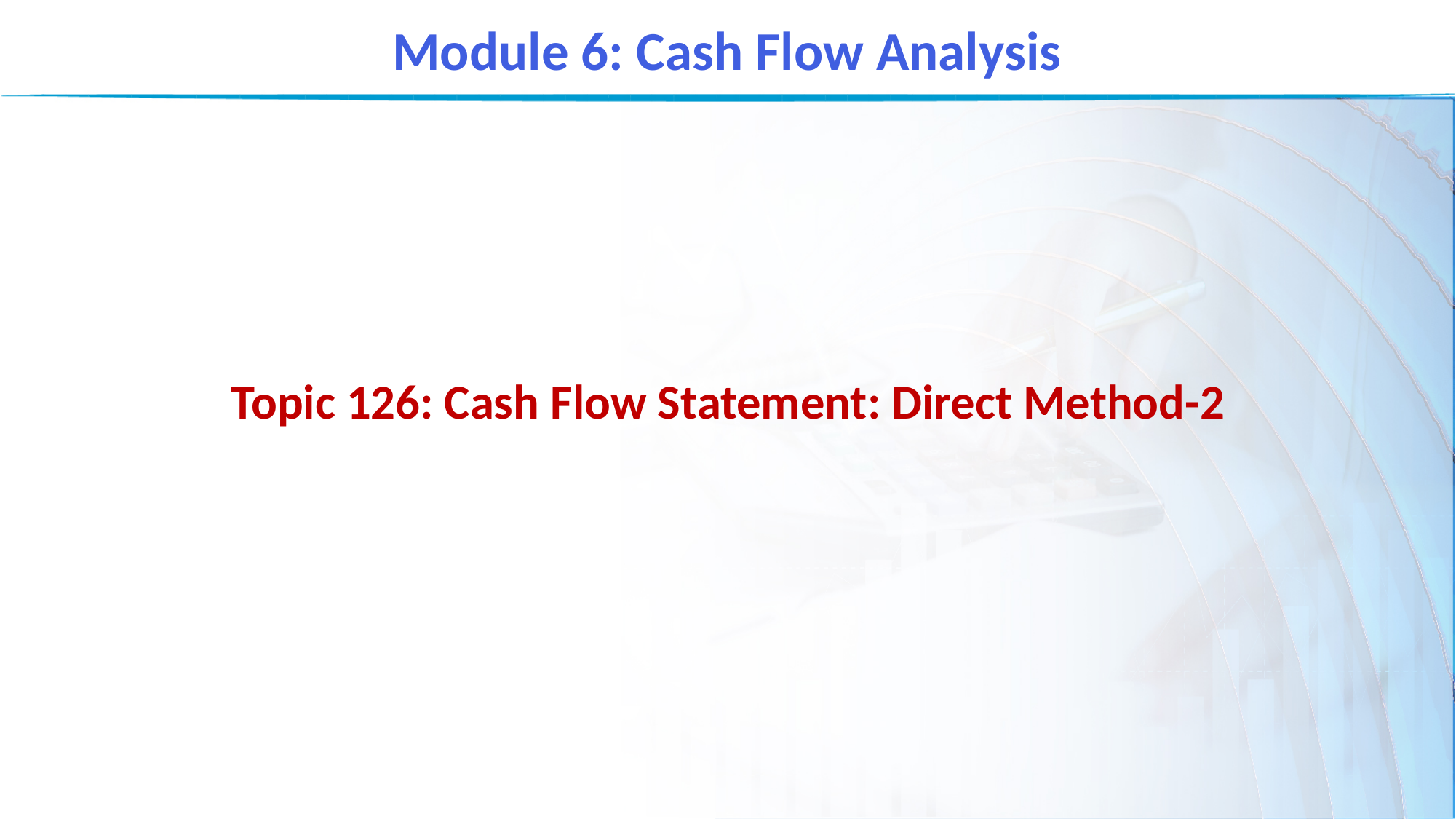

Module 6: Cash Flow Analysis
Topic 126: Cash Flow Statement: Direct Method-2